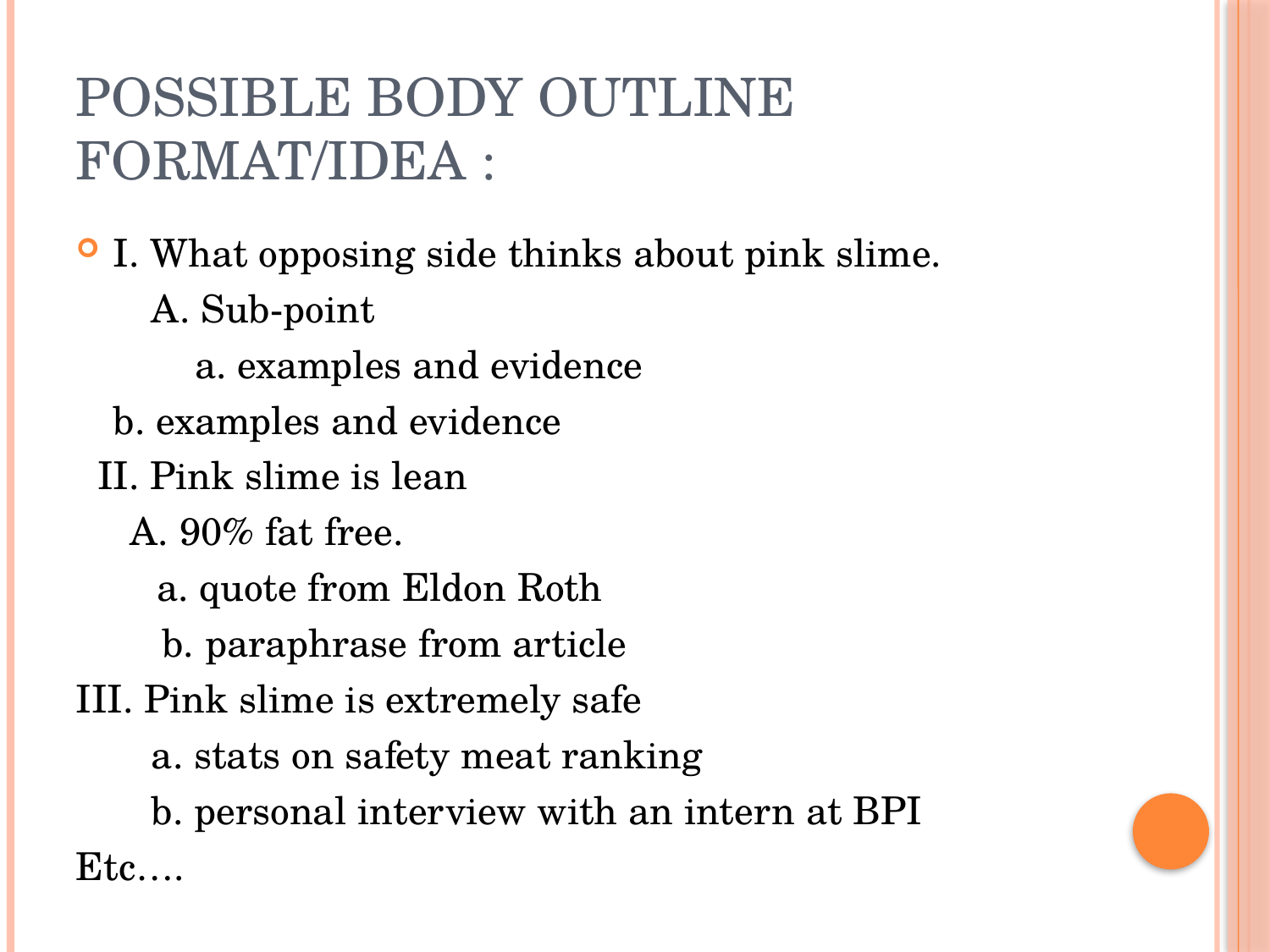

# Possible body outline format/idea :
I. What opposing side thinks about pink slime.
       A. Sub-point
           a. examples and evidence
		b. examples and evidence
  II. Pink slime is lean
     A. 90% fat free.
	 a. quote from Eldon Roth
        b. paraphrase from article
III. Pink slime is extremely safe
       a. stats on safety meat ranking
       b. personal interview with an intern at BPI
Etc….